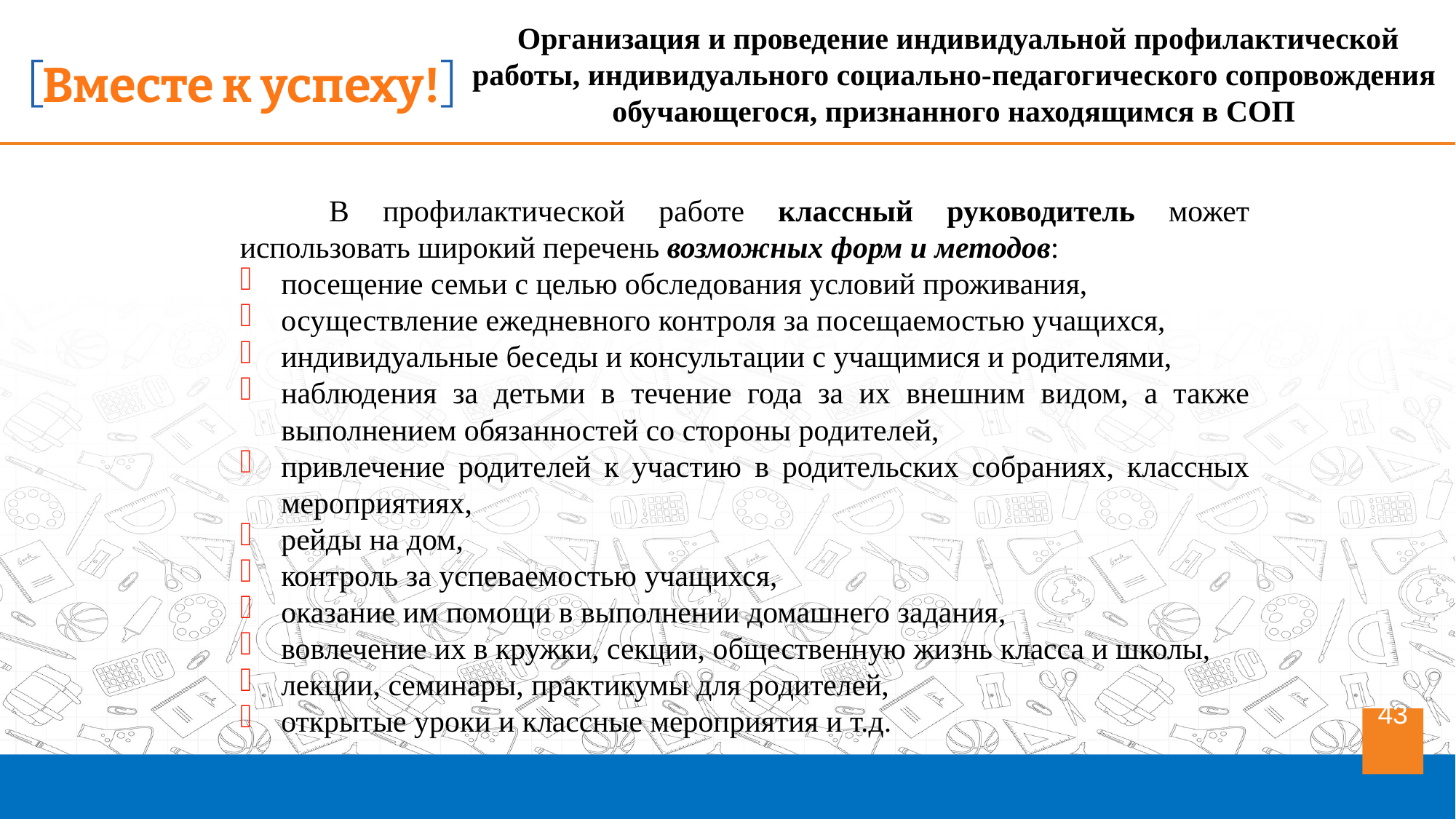

Организация и проведение индивидуальной профилактической работы, индивидуального социально-педагогического сопровождения обучающегося, признанного находящимся в СОП
 В профилактической работе классный руководитель может использовать широкий перечень возможных форм и методов:
посещение семьи с целью обследования условий проживания,
осуществление ежедневного контроля за посещаемостью учащихся,
индивидуальные беседы и консультации с учащимися и родителями,
наблюдения за детьми в течение года за их внешним видом, а также выполнением обязанностей со стороны родителей,
привлечение родителей к участию в родительских собраниях, классных мероприятиях,
рейды на дом,
контроль за успеваемостью учащихся,
оказание им помощи в выполнении домашнего задания,
вовлечение их в кружки, секции, общественную жизнь класса и школы,
лекции, семинары, практикумы для родителей,
открытые уроки и классные мероприятия и т.д.